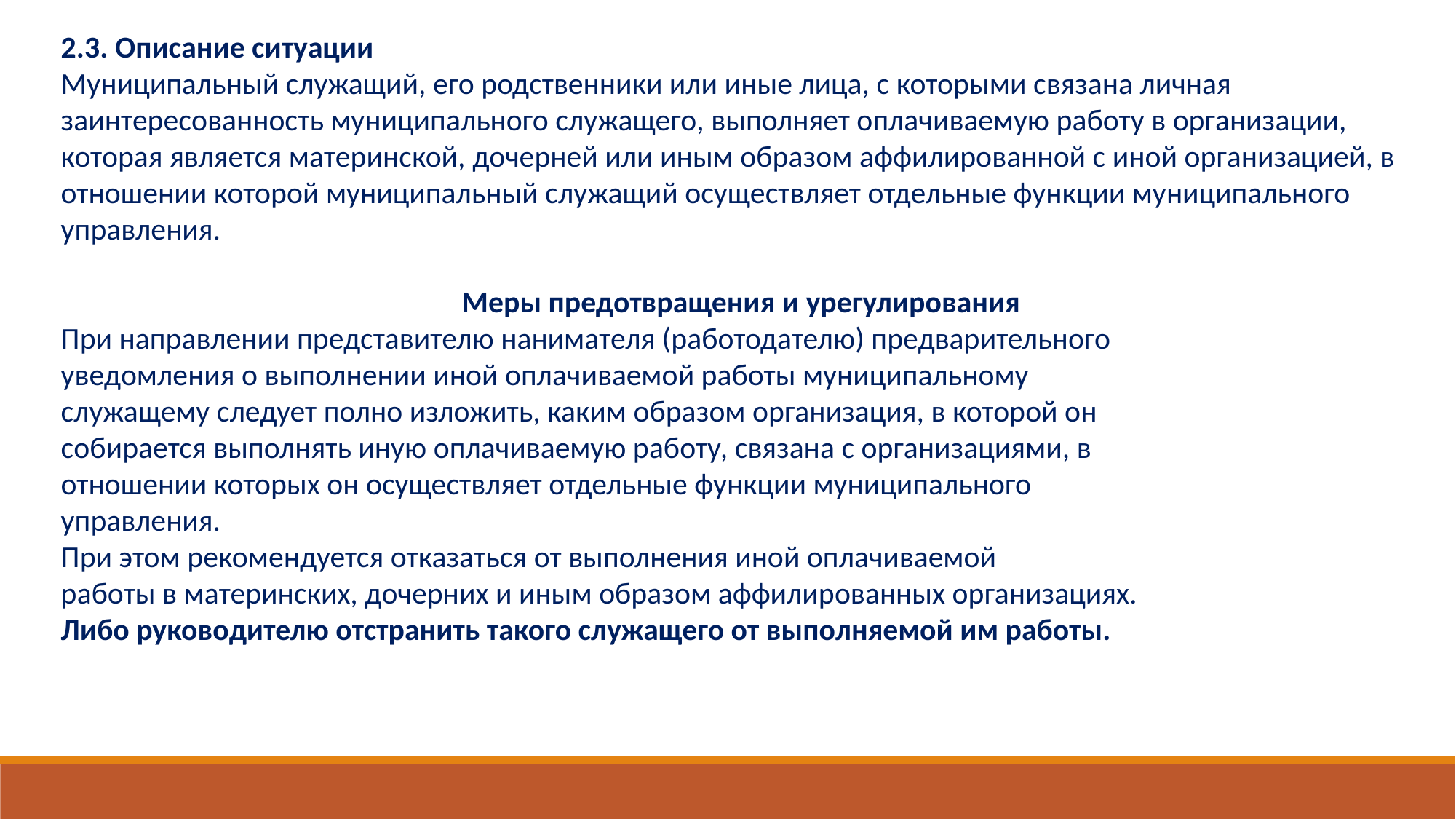

2.3. Описание ситуации
Муниципальный служащий, его родственники или иные лица, с которыми связана личная заинтересованность муниципального служащего, выполняет оплачиваемую работу в организации, которая является материнской, дочерней или иным образом аффилированной с иной организацией, в отношении которой муниципальный служащий осуществляет отдельные функции муниципального управления.

Меры предотвращения и урегулирования
При направлении представителю нанимателя (работодателю) предварительного
уведомления о выполнении иной оплачиваемой работы муниципальному
служащему следует полно изложить, каким образом организация, в которой он
собирается выполнять иную оплачиваемую работу, связана с организациями, в
отношении которых он осуществляет отдельные функции муниципального
управления.
При этом рекомендуется отказаться от выполнения иной оплачиваемой
работы в материнских, дочерних и иным образом аффилированных организациях.
Либо руководителю отстранить такого служащего от выполняемой им работы.